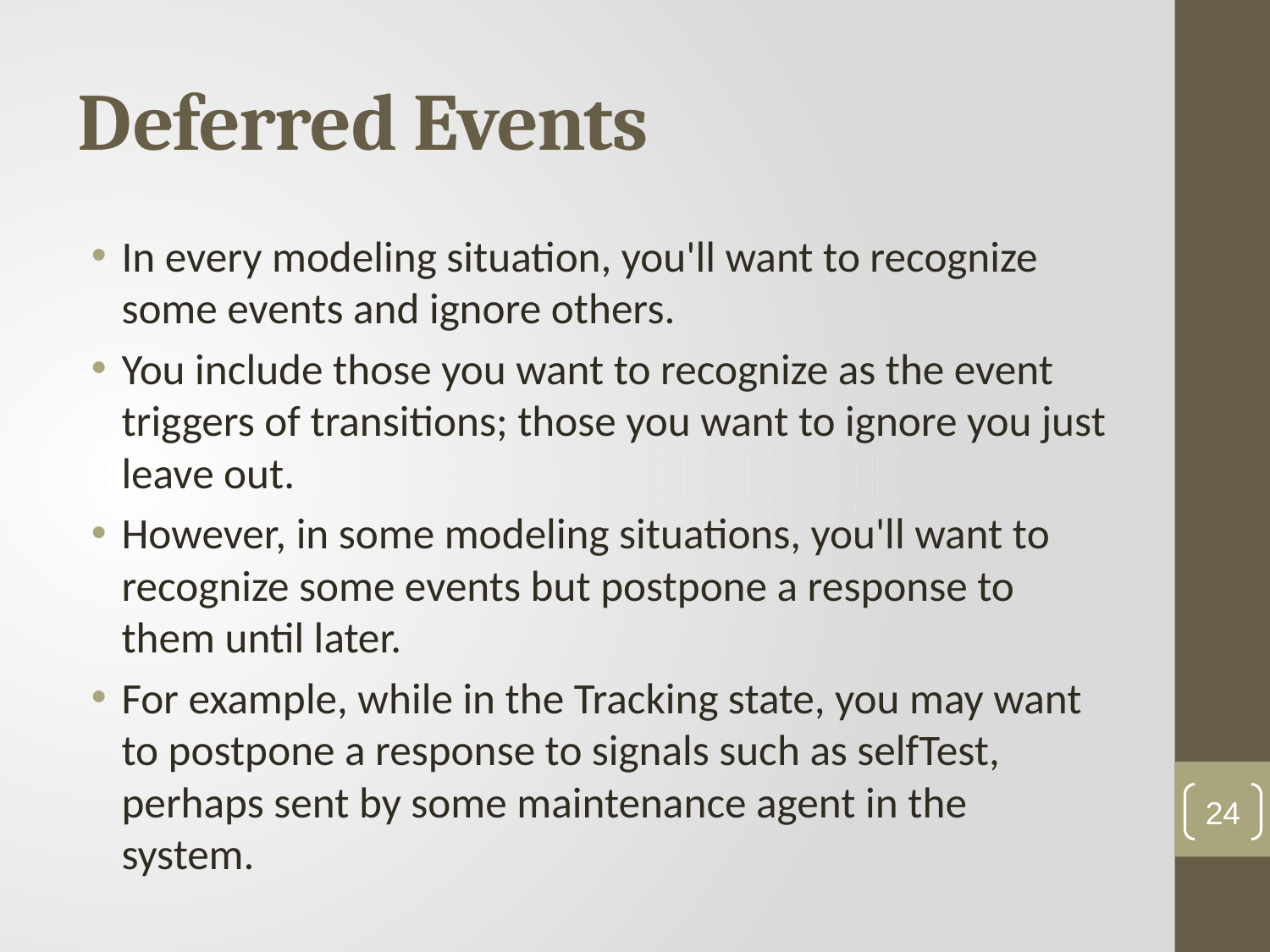

# Deferred Events
In every modeling situation, you'll want to recognize some events and ignore others.
You include those you want to recognize as the event triggers of transitions; those you want to ignore you just leave out.
However, in some modeling situations, you'll want to recognize some events but postpone a response to them until later.
For example, while in the Tracking state, you may want to postpone a response to signals such as selfTest, perhaps sent by some maintenance agent in the system.
24